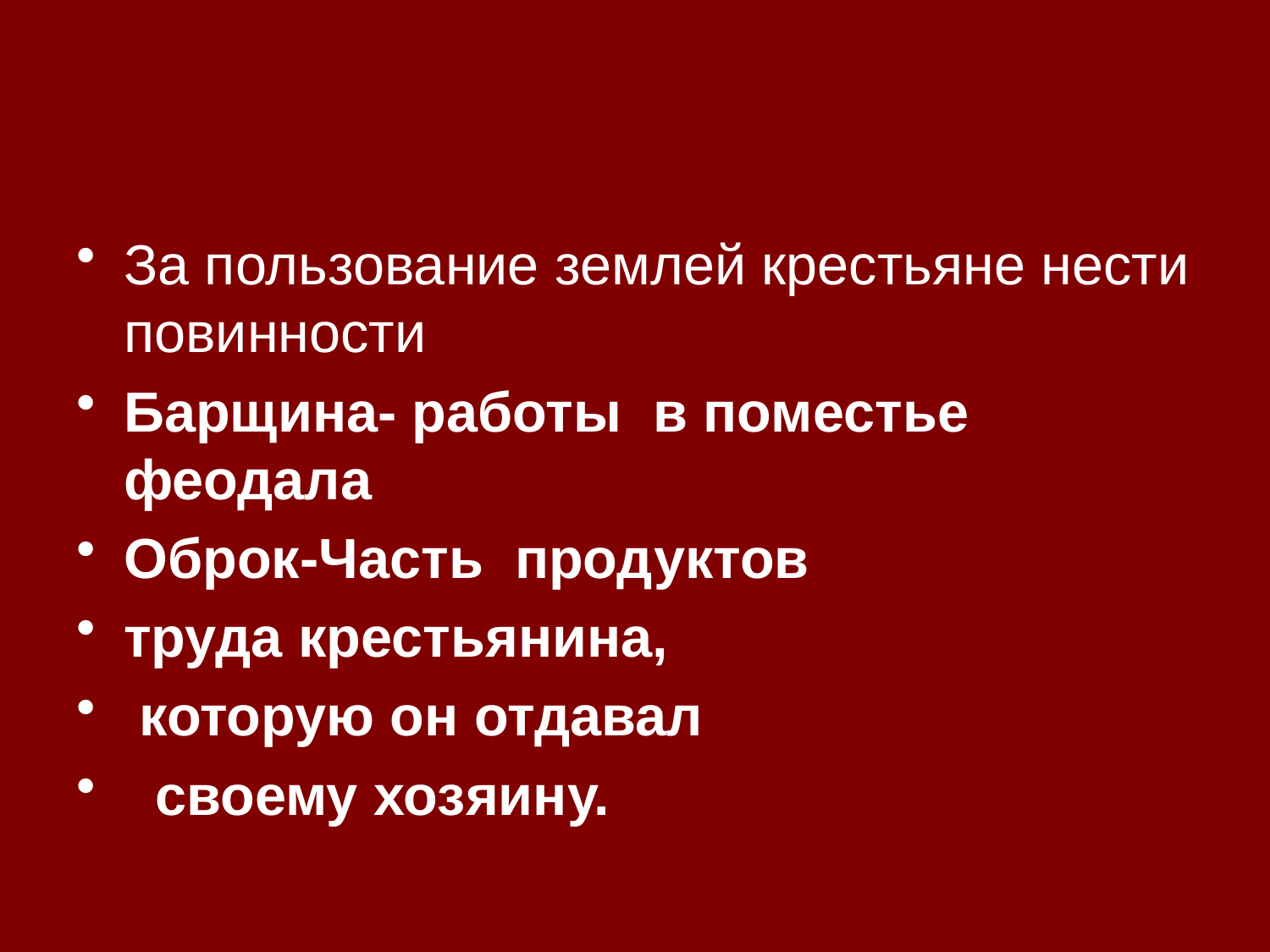

#
За пользование землей крестьяне нести повинности
Барщина- работы  в поместье феодала
Оброк-Часть  продуктов
труда крестьянина,
 которую он отдавал
  своему хозяину.